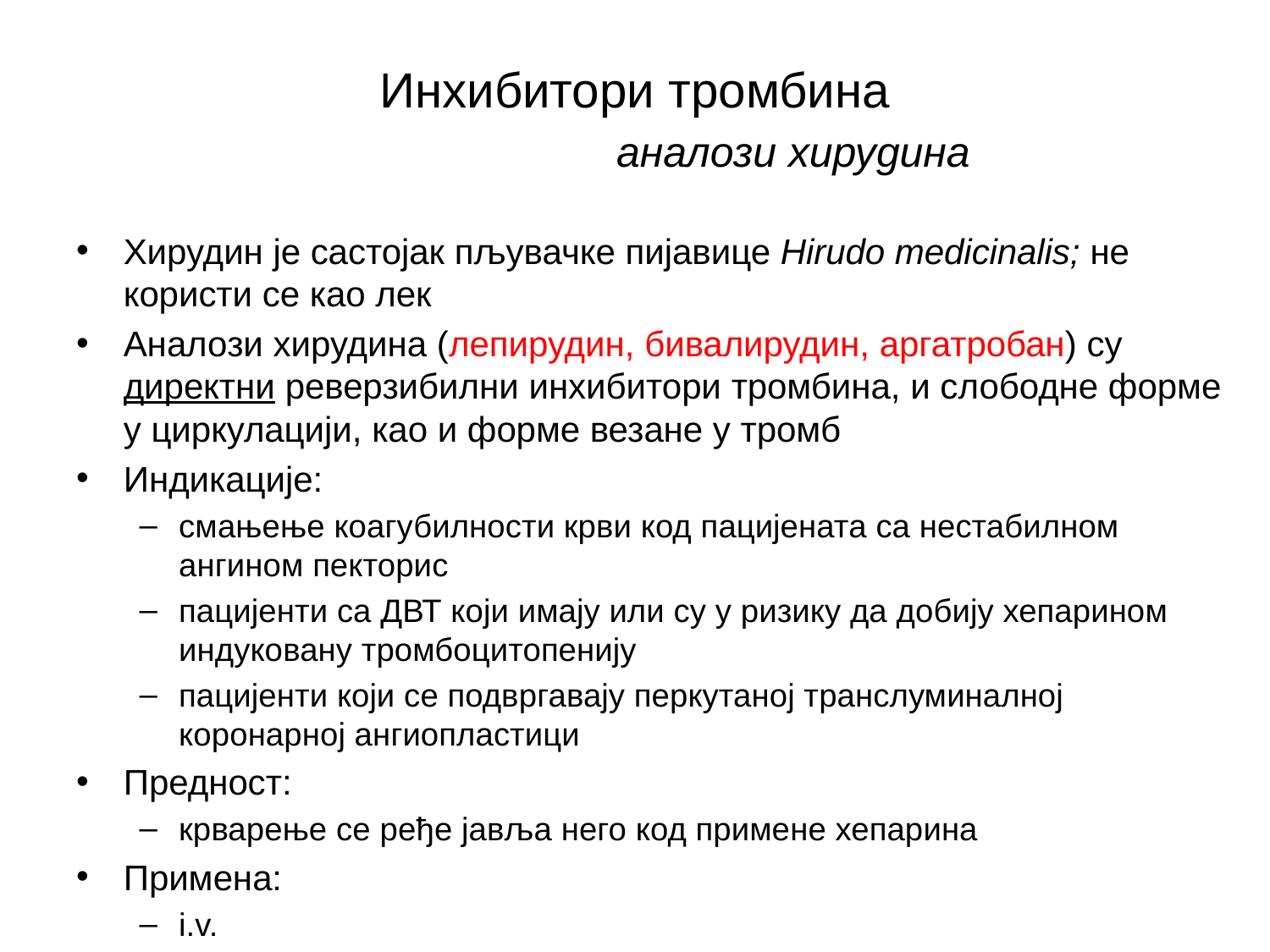

# Инхибитори тромбина аналози хирудина
Хирудин је састојак пљувачке пијавице Hirudo medicinalis; не користи се као лек
Аналози хирудина (лепирудин, бивалирудин, аргатробан) су директни реверзибилни инхибитори тромбина, и слободне форме у циркулацији, као и форме везане у тромб
Индикације:
смањење коагубилности крви код пацијената са нестабилном ангином пекторис
пацијенти са ДВТ који имају или су у ризику да добију хепарином индуковану тромбоцитопенију
пацијенти који се подвргавају перкутаној транслуминалној коронарној ангиопластици
Предност:
крварење се ређе јавља него код примене хепарина
Примена:
i.v.